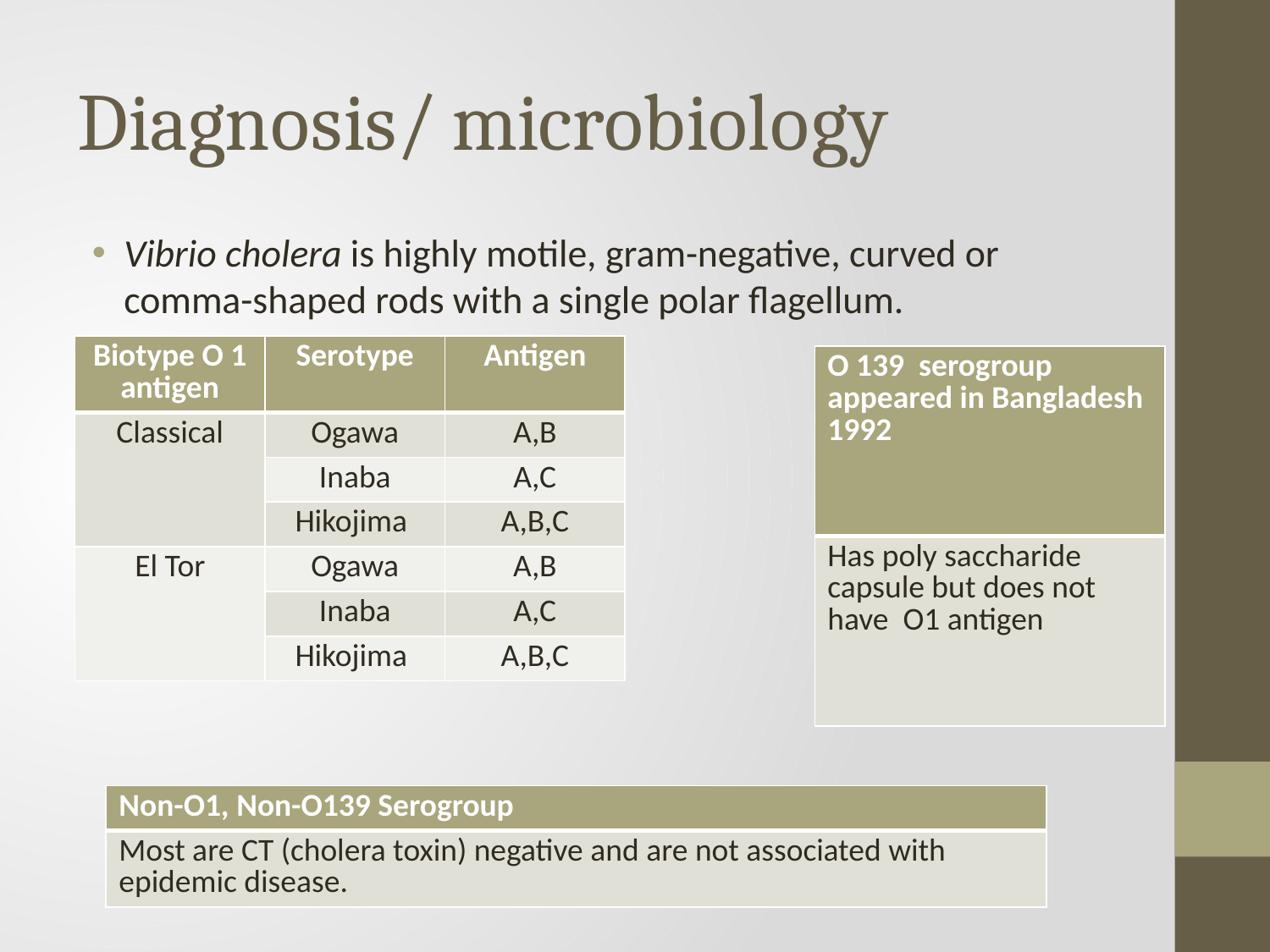

# Diagnosis/ microbiology
Vibrio cholera is highly motile, gram-negative, curved or comma-shaped rods with a single polar flagellum.

| Biotype O 1 antigen | Serotype | Antigen |
| --- | --- | --- |
| Classical | Ogawa | A,B |
|  | Inaba | A,C |
|  | Hikojima | A,B,C |
| El Tor | Ogawa | A,B |
|  | Inaba | A,C |
|  | Hikojima | A,B,C |
| O 139 serogroup appeared in Bangladesh 1992 |
| --- |
| Has poly saccharide capsule but does not have O1 antigen |
| Non-O1, Non-O139 Serogroup |
| --- |
| Most are CT (cholera toxin) negative and are not associated with epidemic disease. |